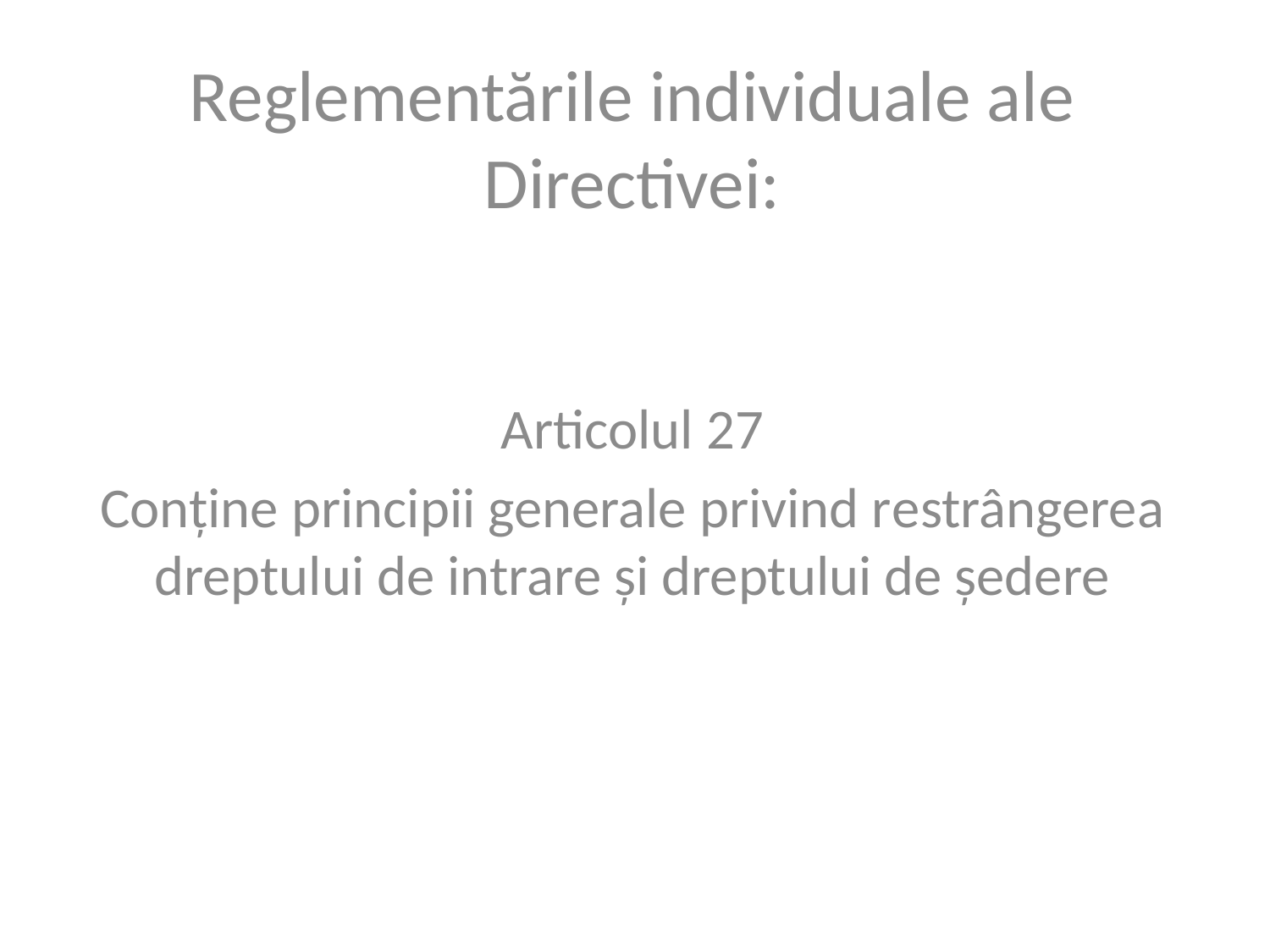

Reglementările individuale ale Directivei:

Articolul 27
Conține principii generale privind restrângerea dreptului de intrare și dreptului de ședere